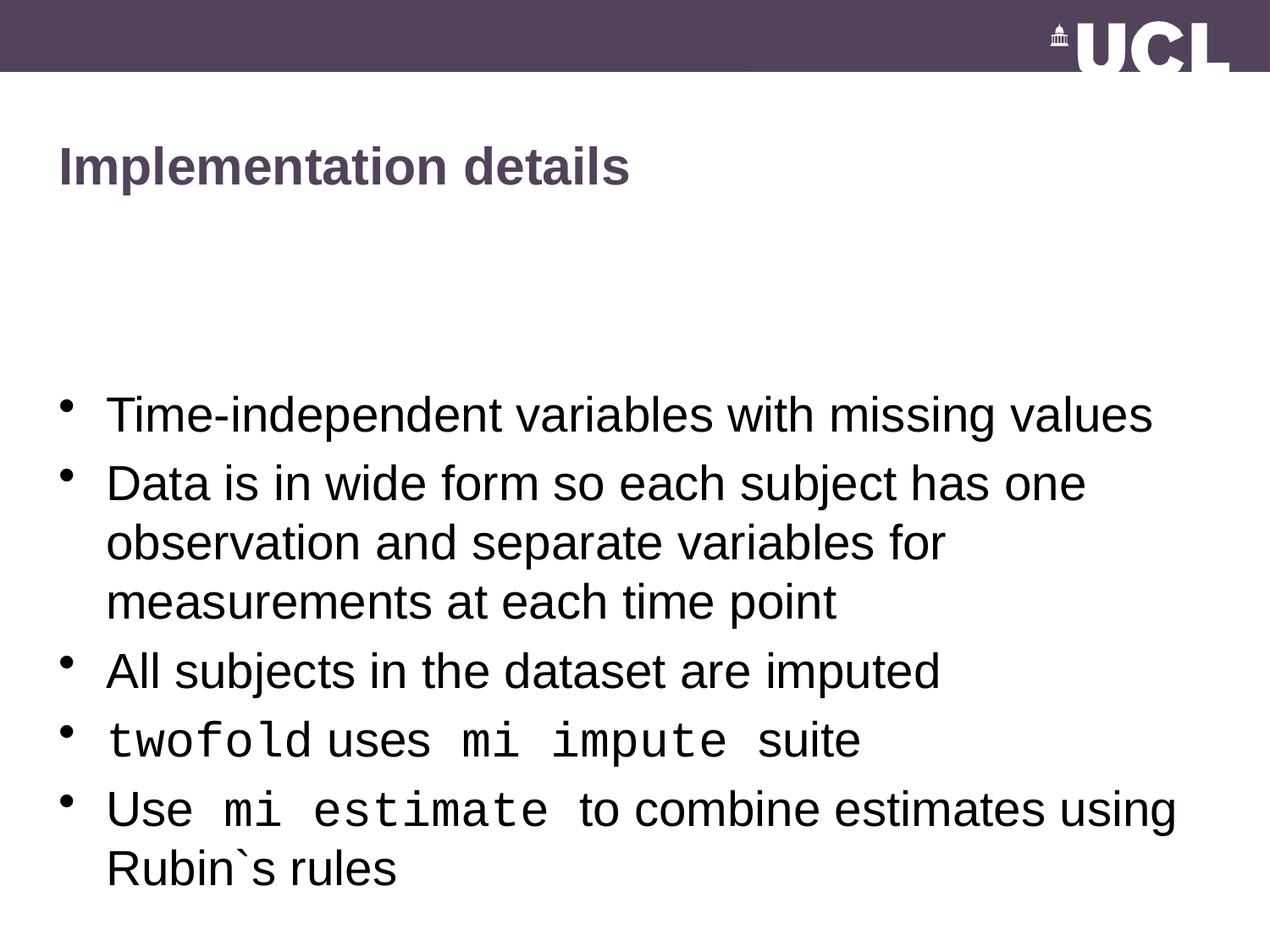

# Implementation details
Time-independent variables with missing values
Data is in wide form so each subject has one observation and separate variables for measurements at each time point
All subjects in the dataset are imputed
twofold uses mi impute suite
Use mi estimate to combine estimates using Rubin`s rules